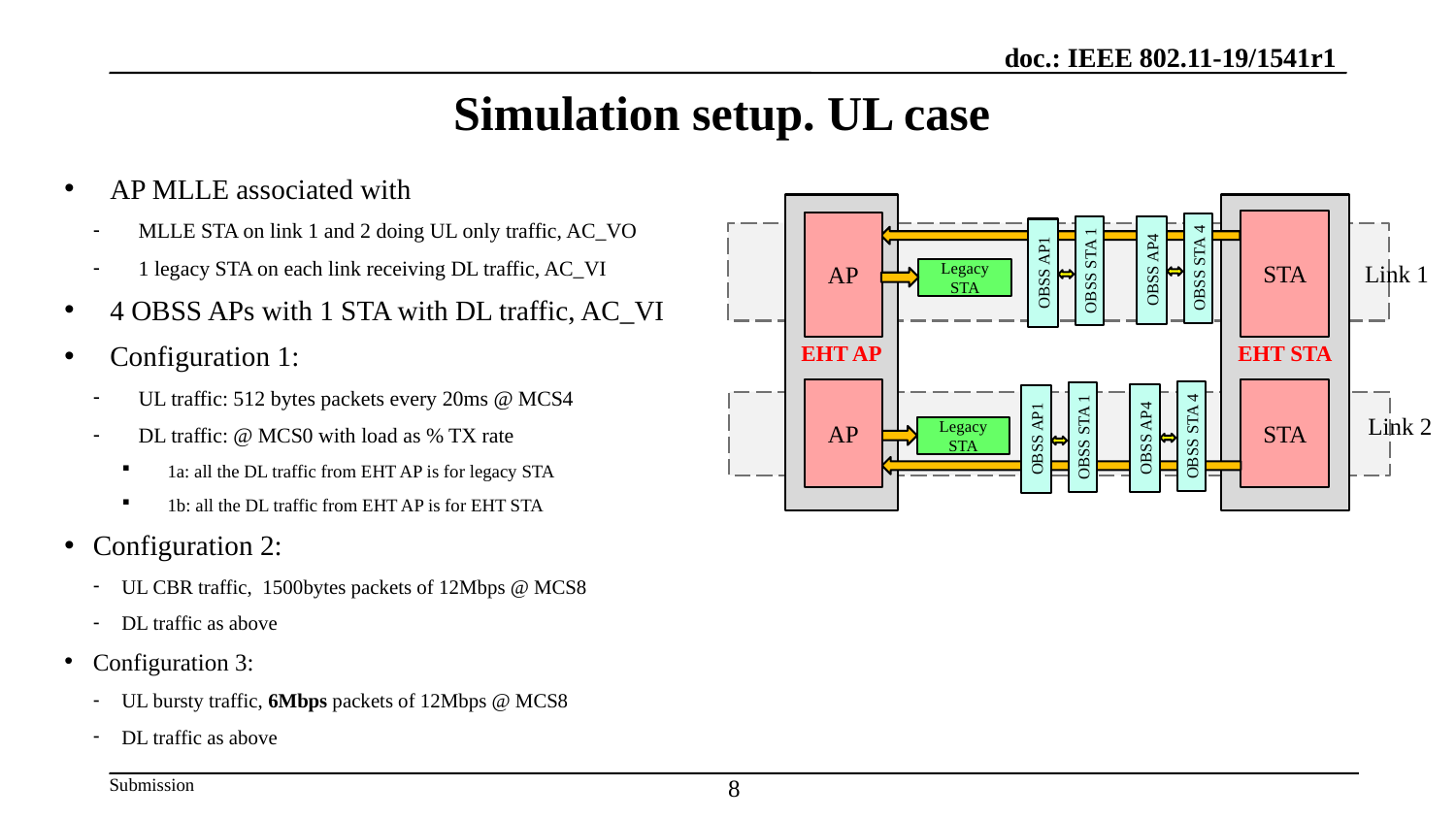

# Simulation setup. UL case
AP MLLE associated with
MLLE STA on link 1 and 2 doing UL only traffic, AC_VO
1 legacy STA on each link receiving DL traffic, AC_VI
4 OBSS APs with 1 STA with DL traffic, AC_VI
Configuration 1:
UL traffic: 512 bytes packets every 20ms @ MCS4
DL traffic: @ MCS0 with load as % TX rate
1a: all the DL traffic from EHT AP is for legacy STA
1b: all the DL traffic from EHT AP is for EHT STA
Configuration 2:
UL CBR traffic,  1500bytes packets of 12Mbps @ MCS8
DL traffic as above
Configuration 3:
UL bursty traffic, 6Mbps packets of 12Mbps @ MCS8
DL traffic as above
EHT AP
EHT STA
STA
STA
AP
OBSS STA 4
OBSS AP4
OBSS STA 1
OBSS AP1

Link 1
Legacy
STA

AP
OBSS STA 4
OBSS STA 1
OBSS AP4
OBSS AP1

Link 2
Legacy
STA

8